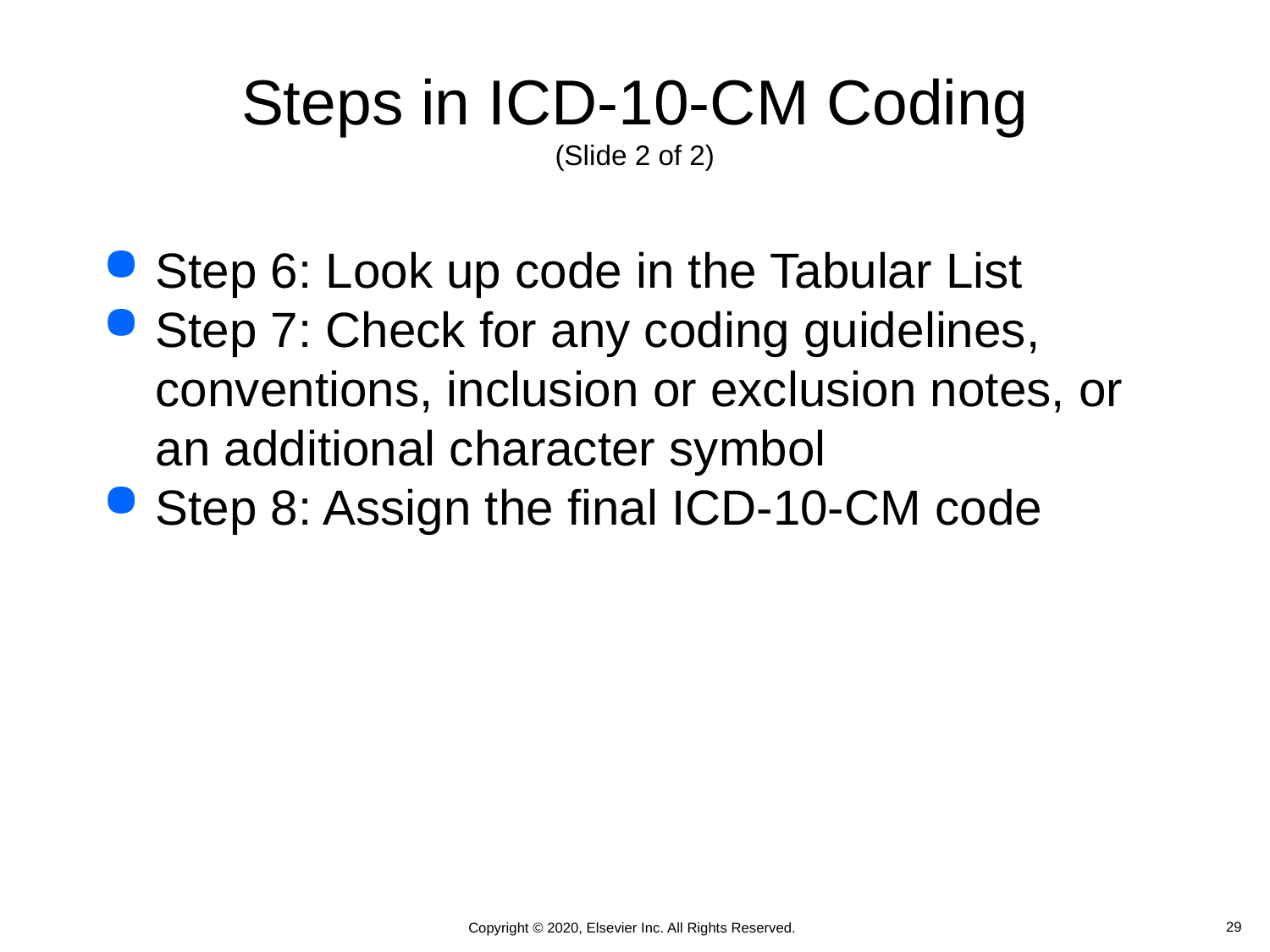

# Steps in ICD-10-CM Coding (Slide 2 of 2)
Step 6: Look up code in the Tabular List
Step 7: Check for any coding guidelines, conventions, inclusion or exclusion notes, or an additional character symbol
Step 8: Assign the final ICD-10-CM code

 29